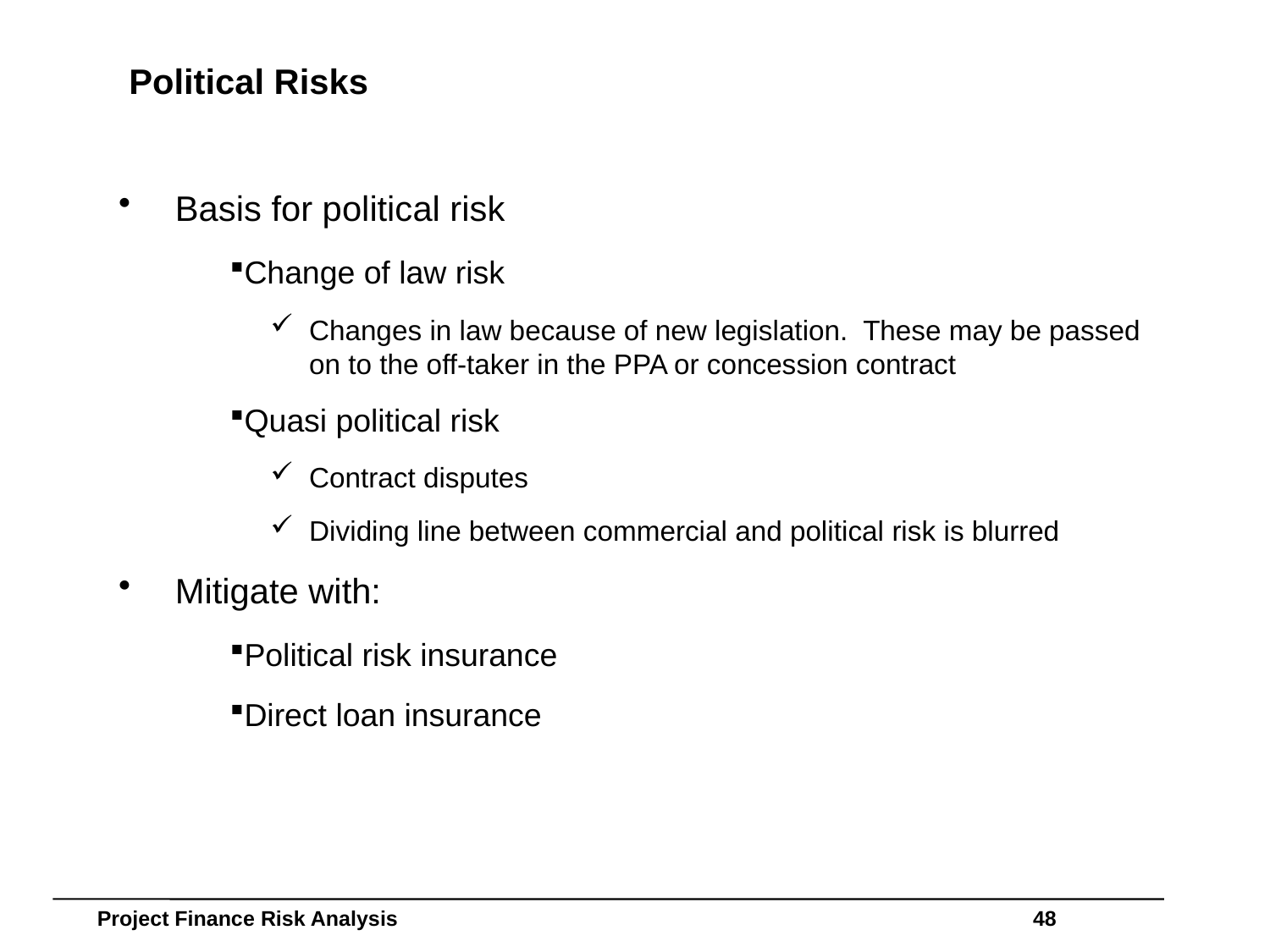

# Political Risks
Basis for political risk
Change of law risk
Changes in law because of new legislation.  These may be passed on to the off-taker in the PPA or concession contract
Quasi political risk
Contract disputes
Dividing line between commercial and political risk is blurred
Mitigate with:
Political risk insurance
Direct loan insurance